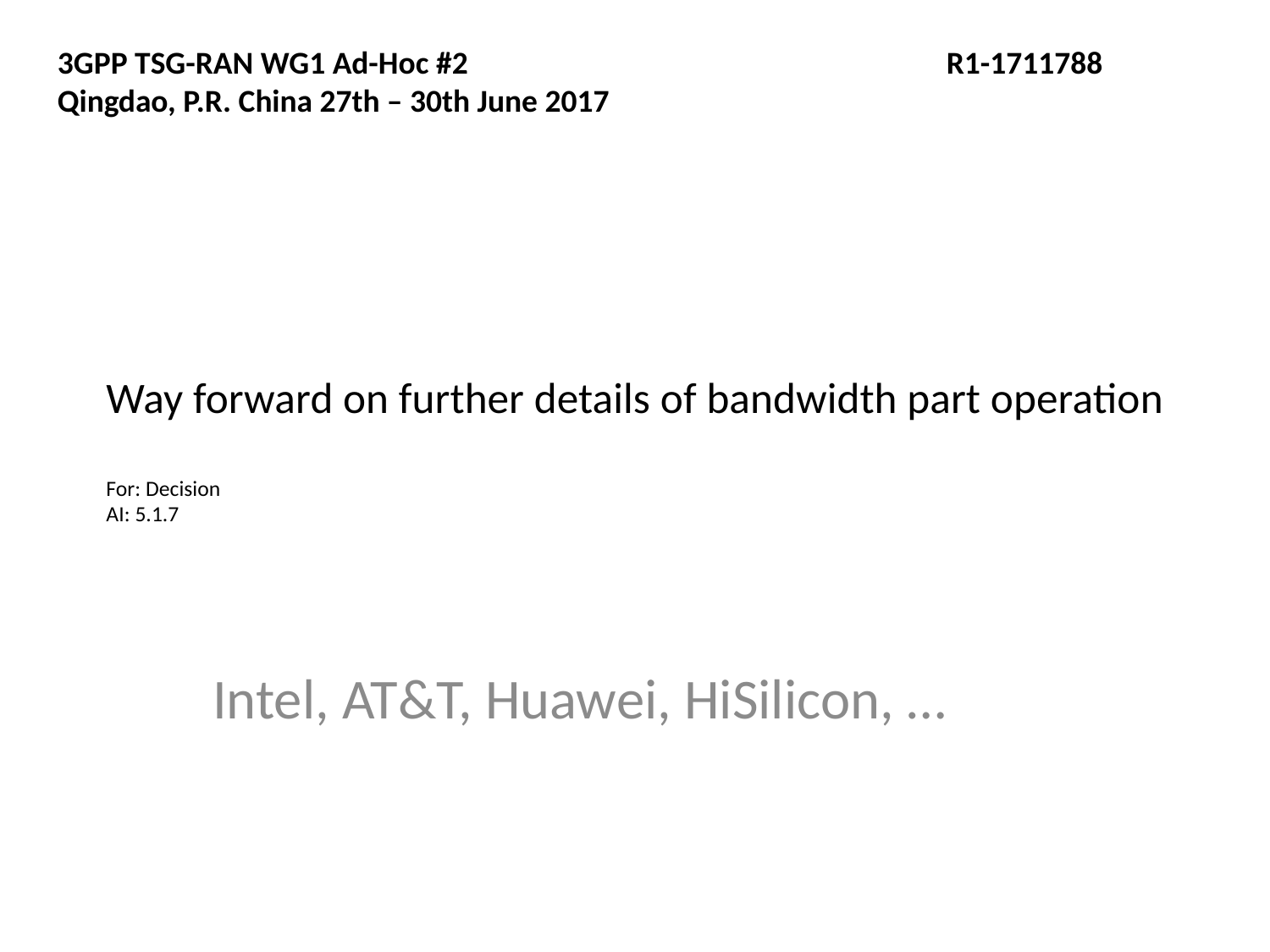

3GPP TSG-RAN WG1 Ad-Hoc #2			        	R1-1711788
Qingdao, P.R. China 27th – 30th June 2017
# Way forward on further details of bandwidth part operation For: Decision AI: 5.1.7
Intel, AT&T, Huawei, HiSilicon, …